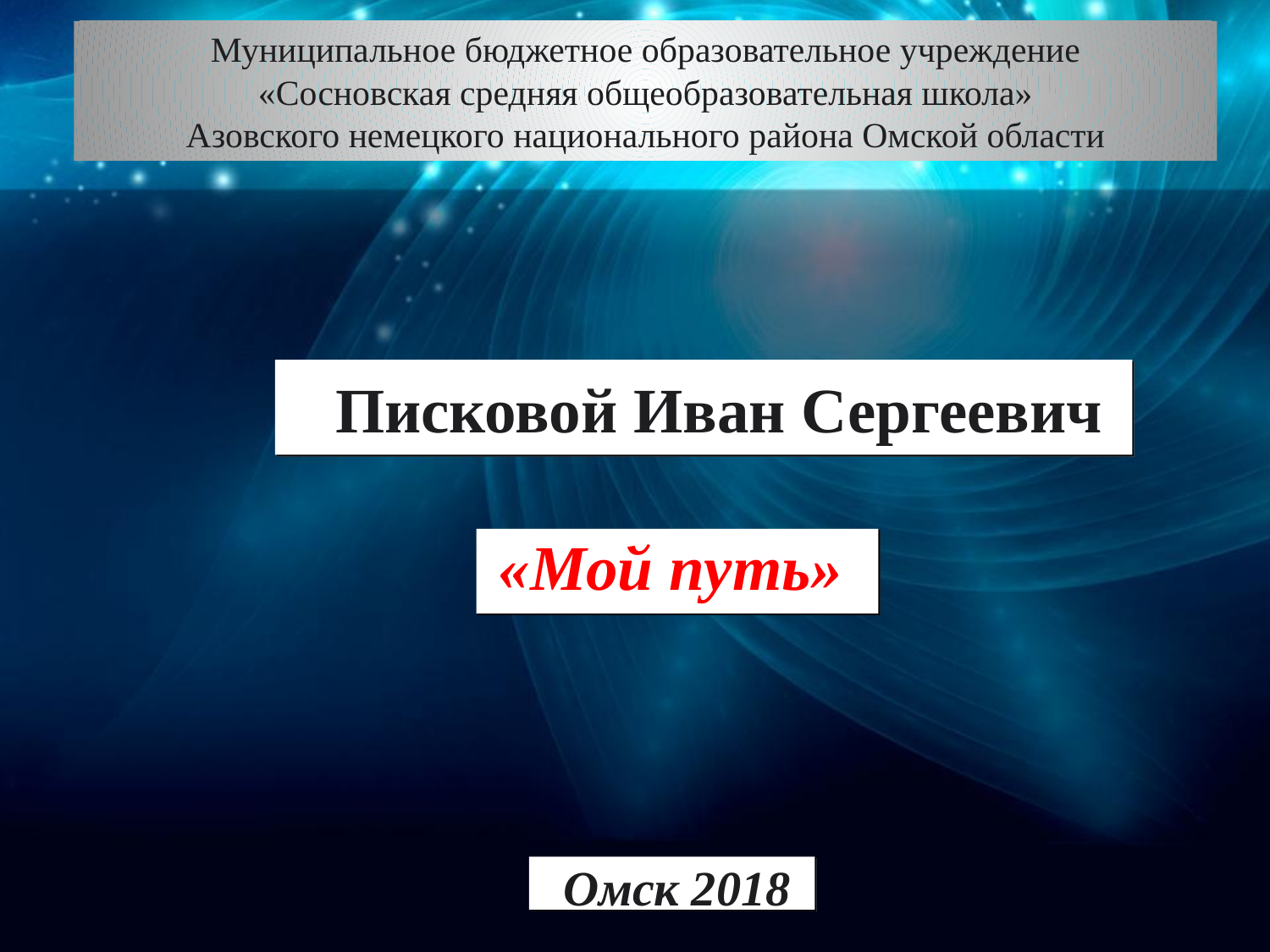

Муниципальное бюджетное образовательное учреждение
«Сосновская средняя общеобразовательная школа»
Азовского немецкого национального района Омской области
# Писковой Иван Сергеевич
 «Мой путь»
 Омск 2018